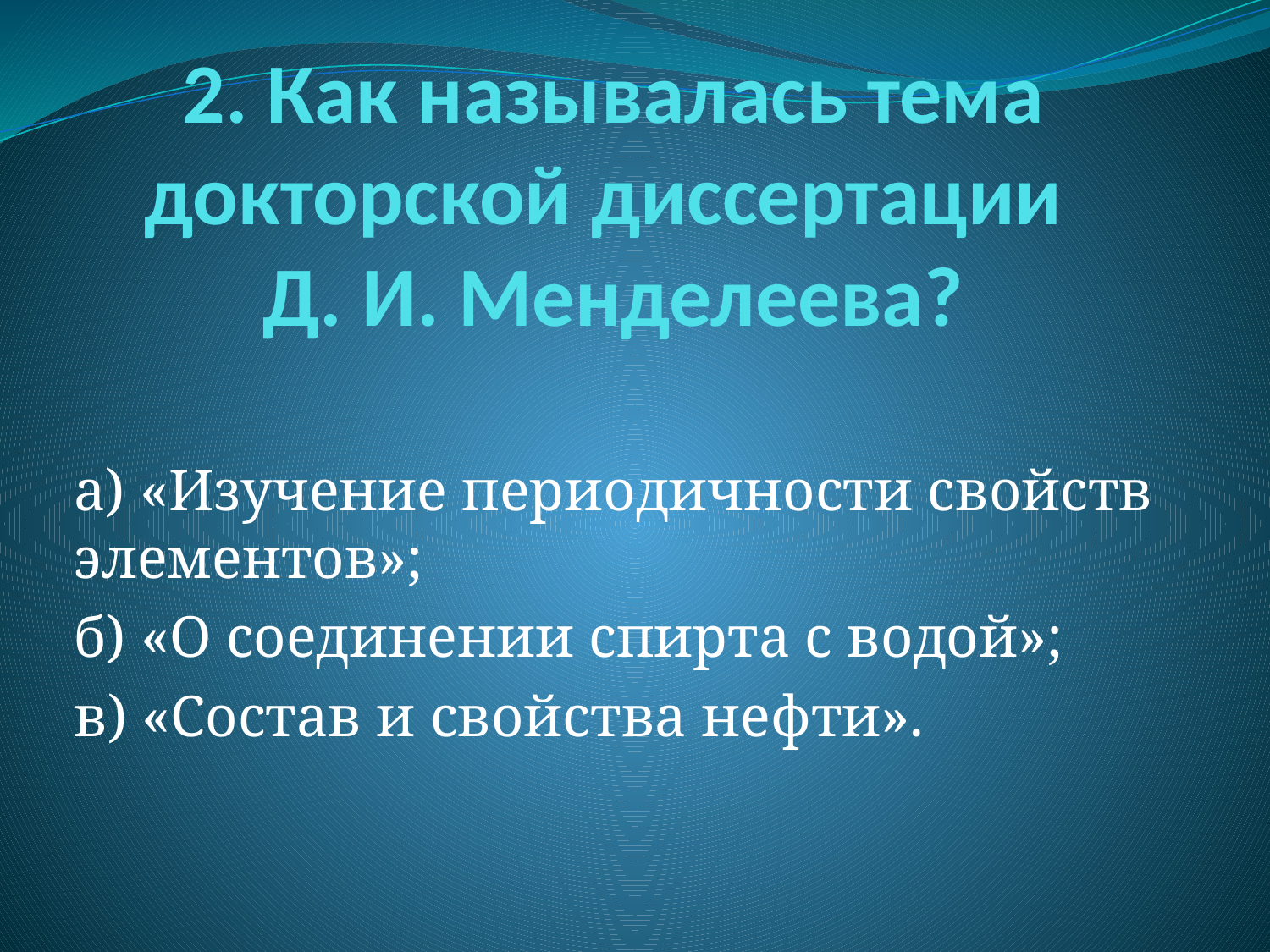

# 2. Как называлась тема докторской диссертации Д. И. Менделеева?
а) «Изучение периодичности свойств элементов»;
б) «О соединении спирта с водой»;
в) «Состав и свойства нефти».